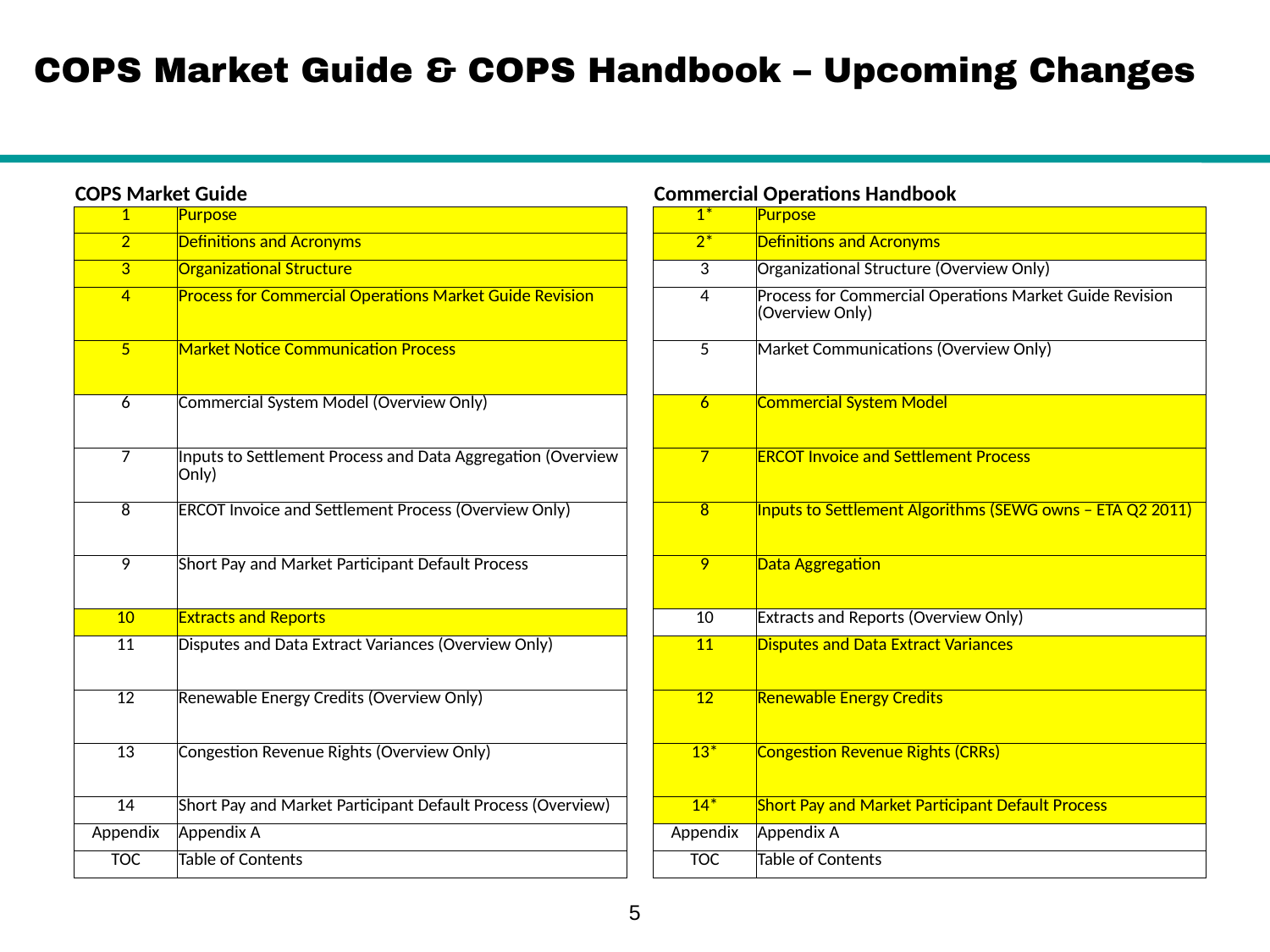

COPS Market Guide & COPS Handbook – Upcoming Changes

| COPS Market Guide |  |  | Commercial Operations Handbook |  |
| --- | --- | --- | --- | --- |
| 1 | Purpose |  | 1\* | Purpose |
| 2 | Definitions and Acronyms |  | 2\* | Definitions and Acronyms |
| 3 | Organizational Structure |  | 3 | Organizational Structure (Overview Only) |
| 4 | Process for Commercial Operations Market Guide Revision |  | 4 | Process for Commercial Operations Market Guide Revision (Overview Only) |
| 5 | Market Notice Communication Process |  | 5 | Market Communications (Overview Only) |
| 6 | Commercial System Model (Overview Only) |  | 6 | Commercial System Model |
| 7 | Inputs to Settlement Process and Data Aggregation (Overview Only) |  | 7 | ERCOT Invoice and Settlement Process |
| 8 | ERCOT Invoice and Settlement Process (Overview Only) |  | 8 | Inputs to Settlement Algorithms (SEWG owns – ETA Q2 2011) |
| 9 | Short Pay and Market Participant Default Process |  | 9 | Data Aggregation |
| 10 | Extracts and Reports |  | 10 | Extracts and Reports (Overview Only) |
| 11 | Disputes and Data Extract Variances (Overview Only) |  | 11 | Disputes and Data Extract Variances |
| 12 | Renewable Energy Credits (Overview Only) |  | 12 | Renewable Energy Credits |
| 13 | Congestion Revenue Rights (Overview Only) |  | 13\* | Congestion Revenue Rights (CRRs) |
| 14 | Short Pay and Market Participant Default Process (Overview) |  | 14\* | Short Pay and Market Participant Default Process |
| Appendix | Appendix A |  | Appendix | Appendix A |
| TOC | Table of Contents |  | TOC | Table of Contents |
5